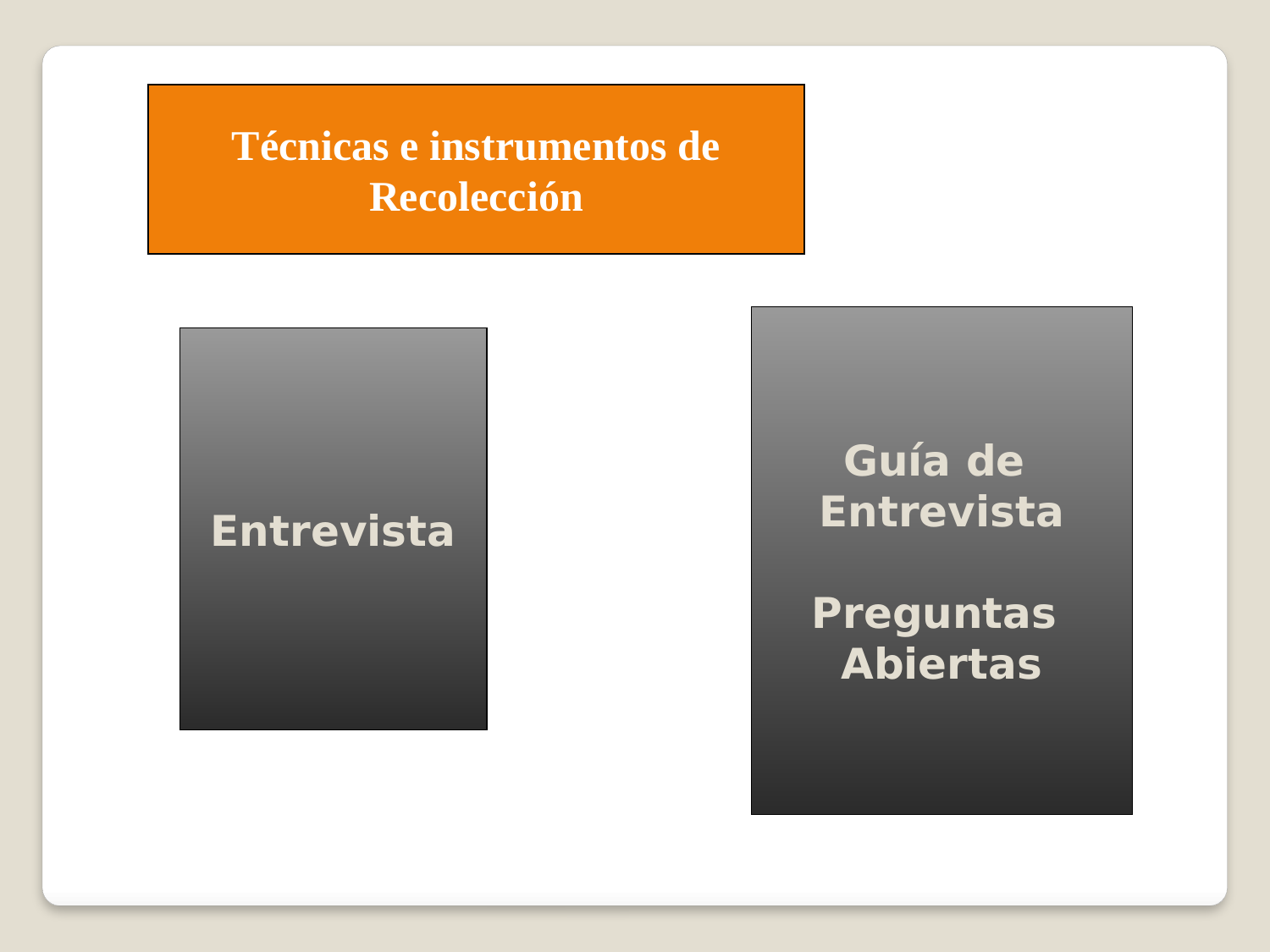

Técnicas e instrumentos de
Recolección
Guía de
Entrevista

Preguntas
Abiertas
Entrevista